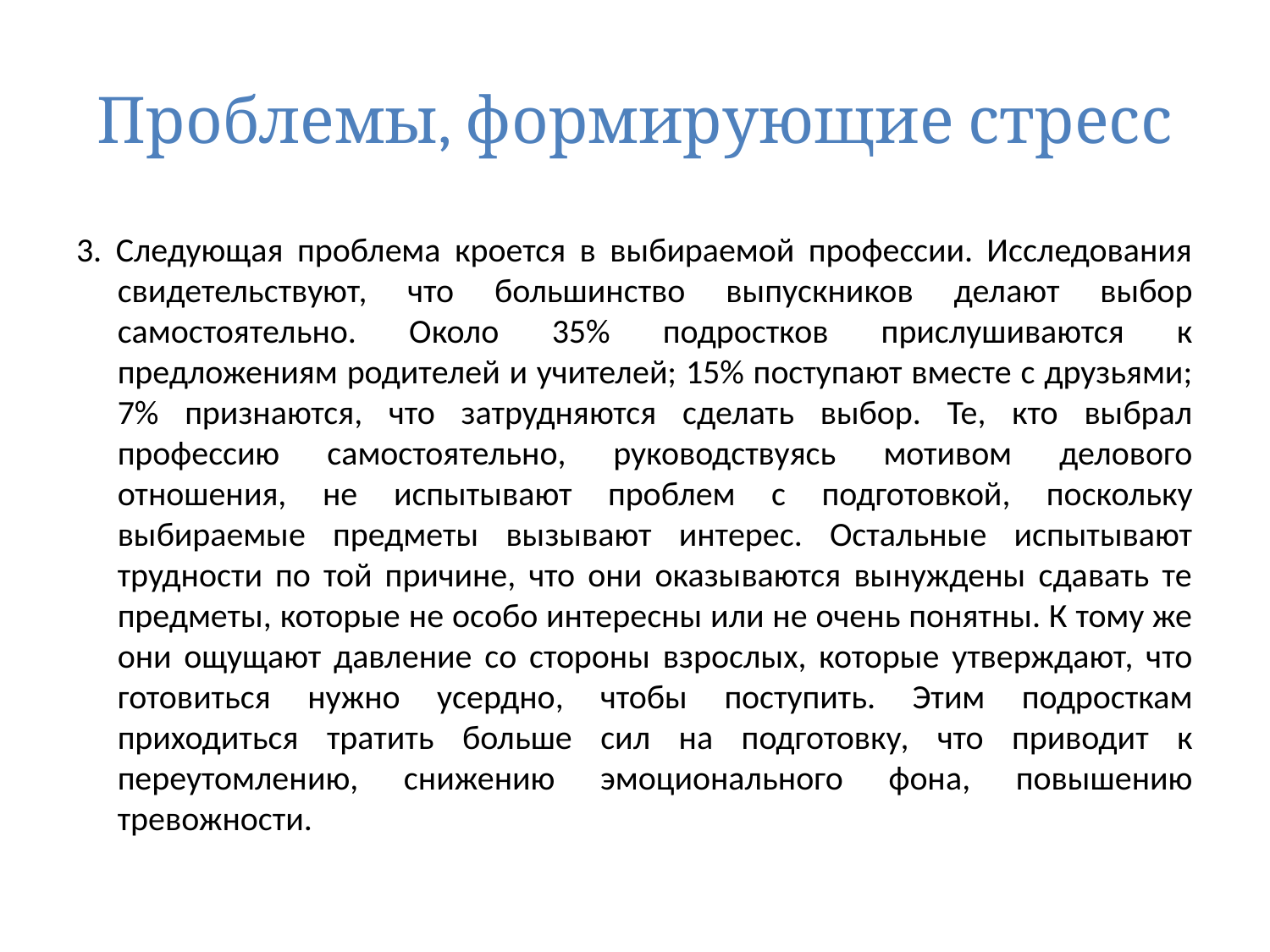

# Проблемы, формирующие стресс
3. Следующая проблема кроется в выбираемой профессии. Исследования свидетельствуют, что большинство выпускников делают выбор самостоятельно. Около 35% подростков прислушиваются к предложениям родителей и учителей; 15% поступают вместе с друзьями; 7% признаются, что затрудняются сделать выбор. Те, кто выбрал профессию самостоятельно, руководствуясь мотивом делового отношения, не испытывают проблем с подготовкой, поскольку выбираемые предметы вызывают интерес. Остальные испытывают трудности по той причине, что они оказываются вынуждены сдавать те предметы, которые не особо интересны или не очень понятны. К тому же они ощущают давление со стороны взрослых, которые утверждают, что готовиться нужно усердно, чтобы поступить. Этим подросткам приходиться тратить больше сил на подготовку, что приводит к переутомлению, снижению эмоционального фона, повышению тревожности.